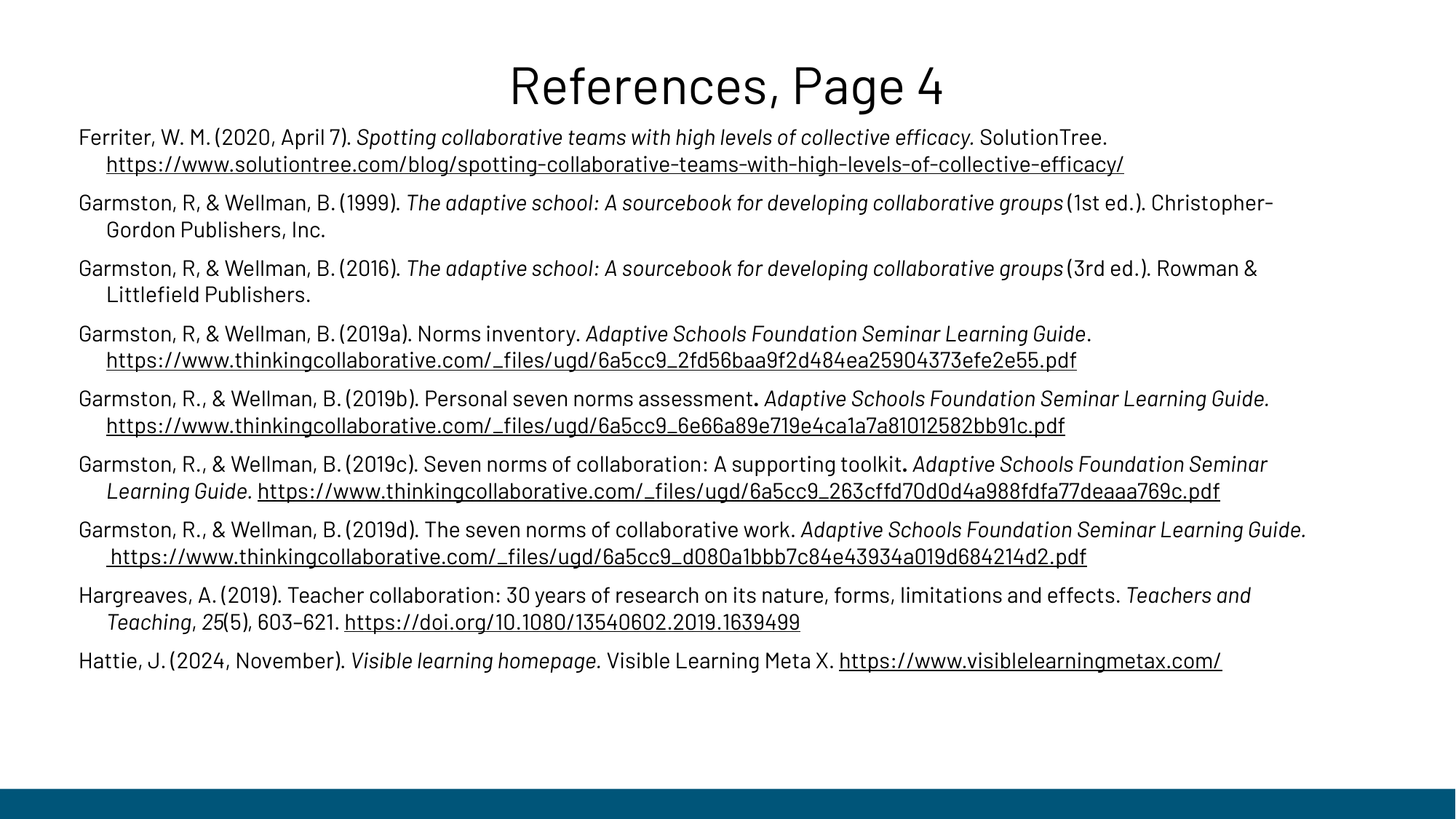

References, Page 4
Ferriter, W. M. (2020, April 7). Spotting collaborative teams with high levels of collective efficacy. SolutionTree. https://www.solutiontree.com/blog/spotting-collaborative-teams-with-high-levels-of-collective-efficacy/​
Garmston, R, & Wellman, B. (1999). The adaptive school: A sourcebook for developing collaborative groups (1st ed.). Christopher-Gordon Publishers, Inc.
Garmston, R, & Wellman, B. (2016). The adaptive school: A sourcebook for developing collaborative groups (3rd ed.). Rowman & Littlefield Publishers.
Garmston, R, & Wellman, B. (2019a). Norms inventory. Adaptive Schools Foundation Seminar Learning Guide. https://www.thinkingcollaborative.com/_files/ugd/6a5cc9_2fd56baa9f2d484ea25904373efe2e55.pdf
Garmston, R., & Wellman, B. (2019b). Personal seven norms assessment. Adaptive Schools Foundation Seminar Learning Guide. https://www.thinkingcollaborative.com/_files/ugd/6a5cc9_6e66a89e719e4ca1a7a81012582bb91c.pdf
Garmston, R., & Wellman, B. (2019c). Seven norms of collaboration: A supporting toolkit. Adaptive Schools Foundation Seminar Learning Guide. https://www.thinkingcollaborative.com/_files/ugd/6a5cc9_263cffd70d0d4a988fdfa77deaaa769c.pdf
Garmston, R., & Wellman, B. (2019d). The seven norms of collaborative work. Adaptive Schools Foundation Seminar Learning Guide. https://www.thinkingcollaborative.com/_files/ugd/6a5cc9_d080a1bbb7c84e43934a019d684214d2.pdf
Hargreaves, A. (2019). Teacher collaboration: 30 years of research on its nature, forms, limitations and effects. Teachers and Teaching, 25(5), 603–621. https://doi.org/10.1080/13540602.2019.1639499
Hattie, J. (2024, November). Visible learning homepage. Visible Learning Meta X. https://www.visiblelearningmetax.com/